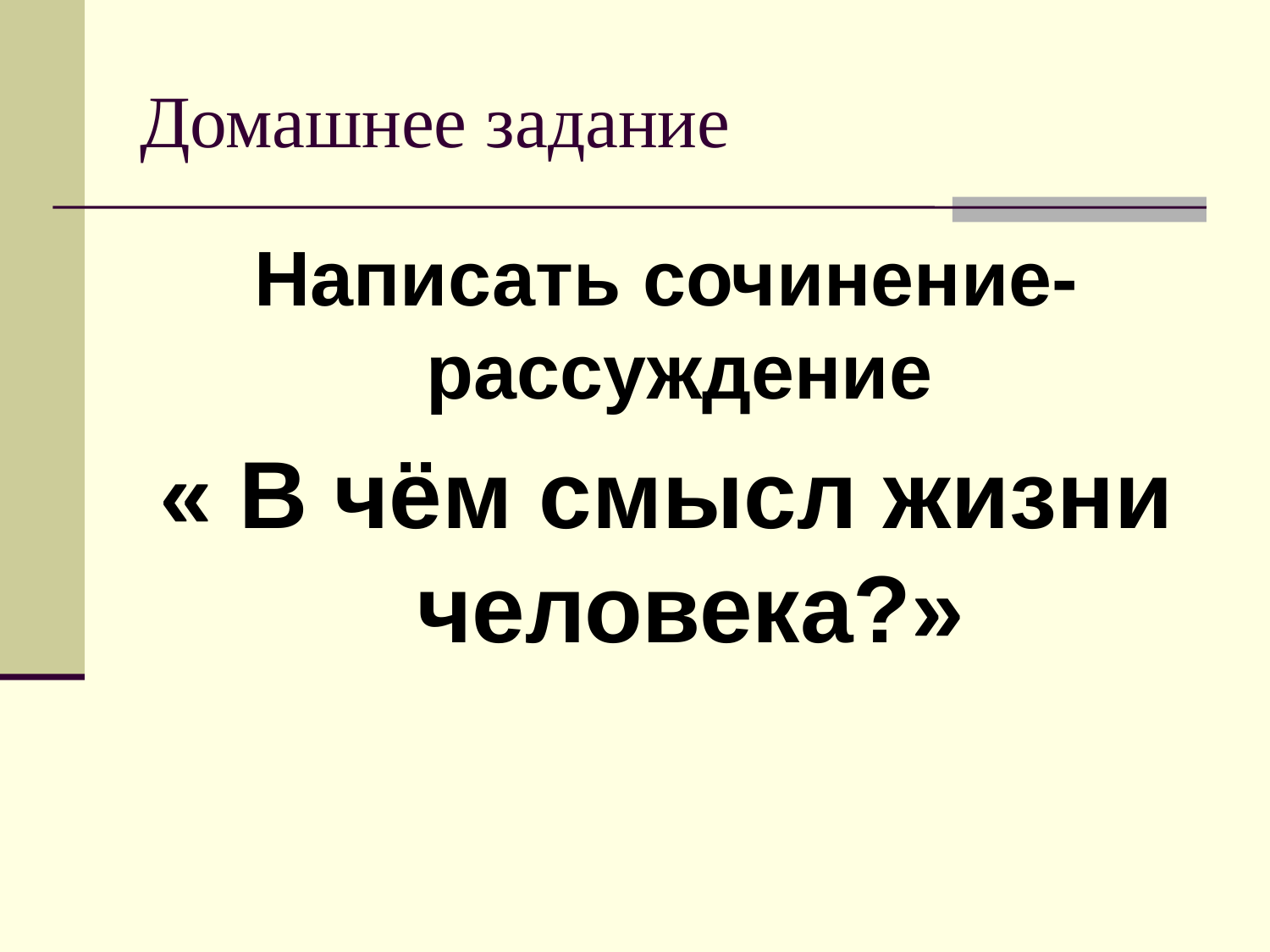

# Домашнее задание
Написать сочинение-рассуждение
« В чём смысл жизни человека?»